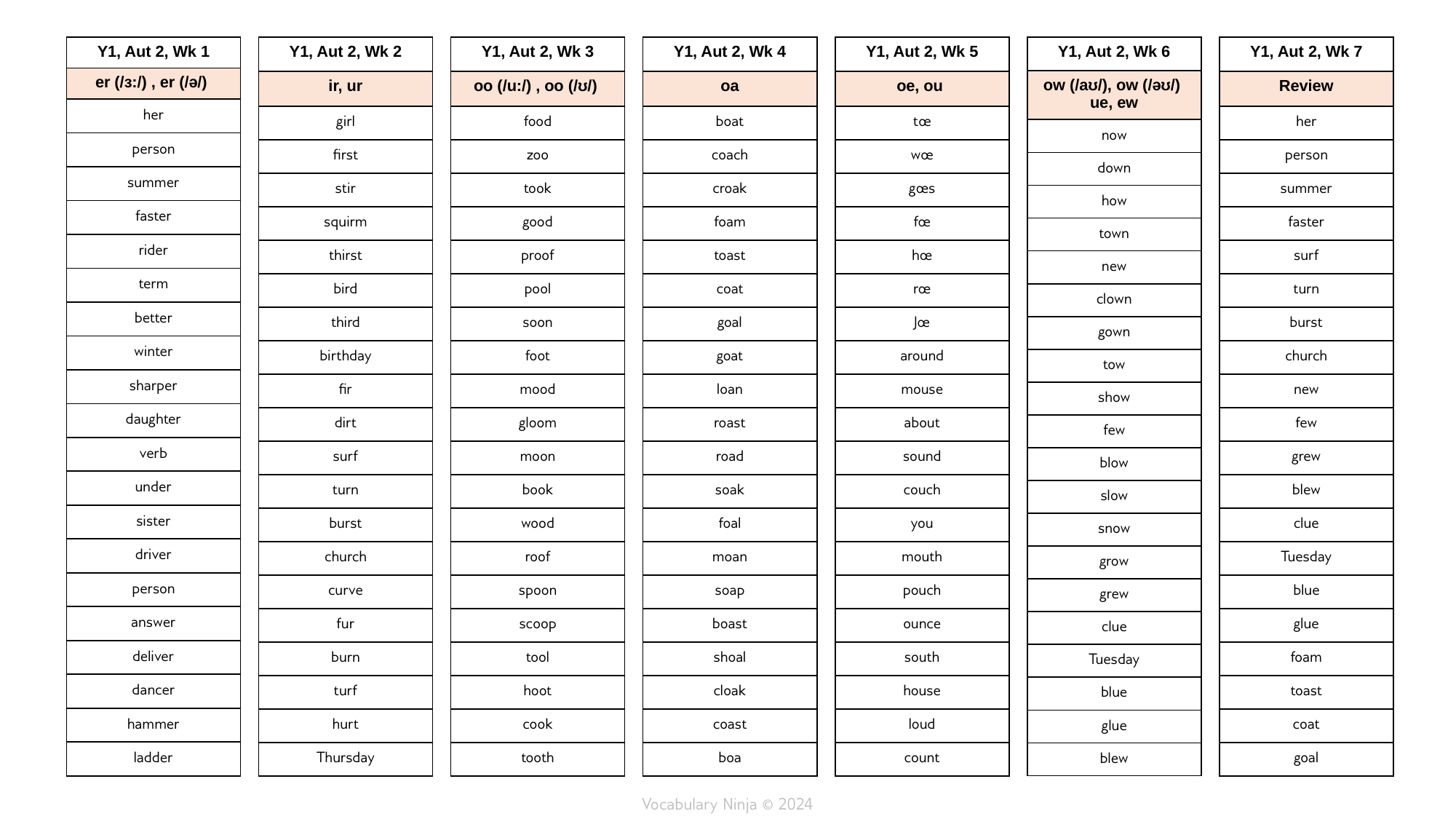

| Y1, Aut 2, Wk 1 |
| --- |
| er (/ɜ:/) , er (/ə/) |
| her |
| person |
| summer |
| faster |
| rider |
| term |
| better |
| winter |
| sharper |
| daughter |
| verb |
| under |
| sister |
| driver |
| person |
| answer |
| deliver |
| dancer |
| hammer |
| ladder |
| Y1, Aut 2, Wk 2 |
| --- |
| ir, ur |
| girl |
| first |
| stir |
| squirm |
| thirst |
| bird |
| third |
| birthday |
| fir |
| dirt |
| surf |
| turn |
| burst |
| church |
| curve |
| fur |
| burn |
| turf |
| hurt |
| Thursday |
| Y1, Aut 2, Wk 3 |
| --- |
| oo (/u:/) , oo (/ʊ/) |
| food |
| zoo |
| took |
| good |
| proof |
| pool |
| soon |
| foot |
| mood |
| gloom |
| moon |
| book |
| wood |
| roof |
| spoon |
| scoop |
| tool |
| hoot |
| cook |
| tooth |
| Y1, Aut 2, Wk 4 |
| --- |
| oa |
| boat |
| coach |
| croak |
| foam |
| toast |
| coat |
| goal |
| goat |
| loan |
| roast |
| road |
| soak |
| foal |
| moan |
| soap |
| boast |
| shoal |
| cloak |
| coast |
| boa |
| Y1, Aut 2, Wk 5 |
| --- |
| oe, ou |
| toe |
| woe |
| goes |
| foe |
| hoe |
| roe |
| Joe |
| around |
| mouse |
| about |
| sound |
| couch |
| you |
| mouth |
| pouch |
| ounce |
| south |
| house |
| loud |
| count |
| Y1, Aut 2, Wk 7 |
| --- |
| Review |
| her |
| person |
| summer |
| faster |
| surf |
| turn |
| burst |
| church |
| new |
| few |
| grew |
| blew |
| clue |
| Tuesday |
| blue |
| glue |
| foam |
| toast |
| coat |
| goal |
| Y1, Aut 2, Wk 6 |
| --- |
| ow (/aʊ/), ow (/əʊ/) ue, ew |
| now |
| down |
| how |
| town |
| new |
| clown |
| gown |
| tow |
| show |
| few |
| blow |
| slow |
| snow |
| grow |
| grew |
| clue |
| Tuesday |
| blue |
| glue |
| blew |
Vocabulary Ninja © 2024